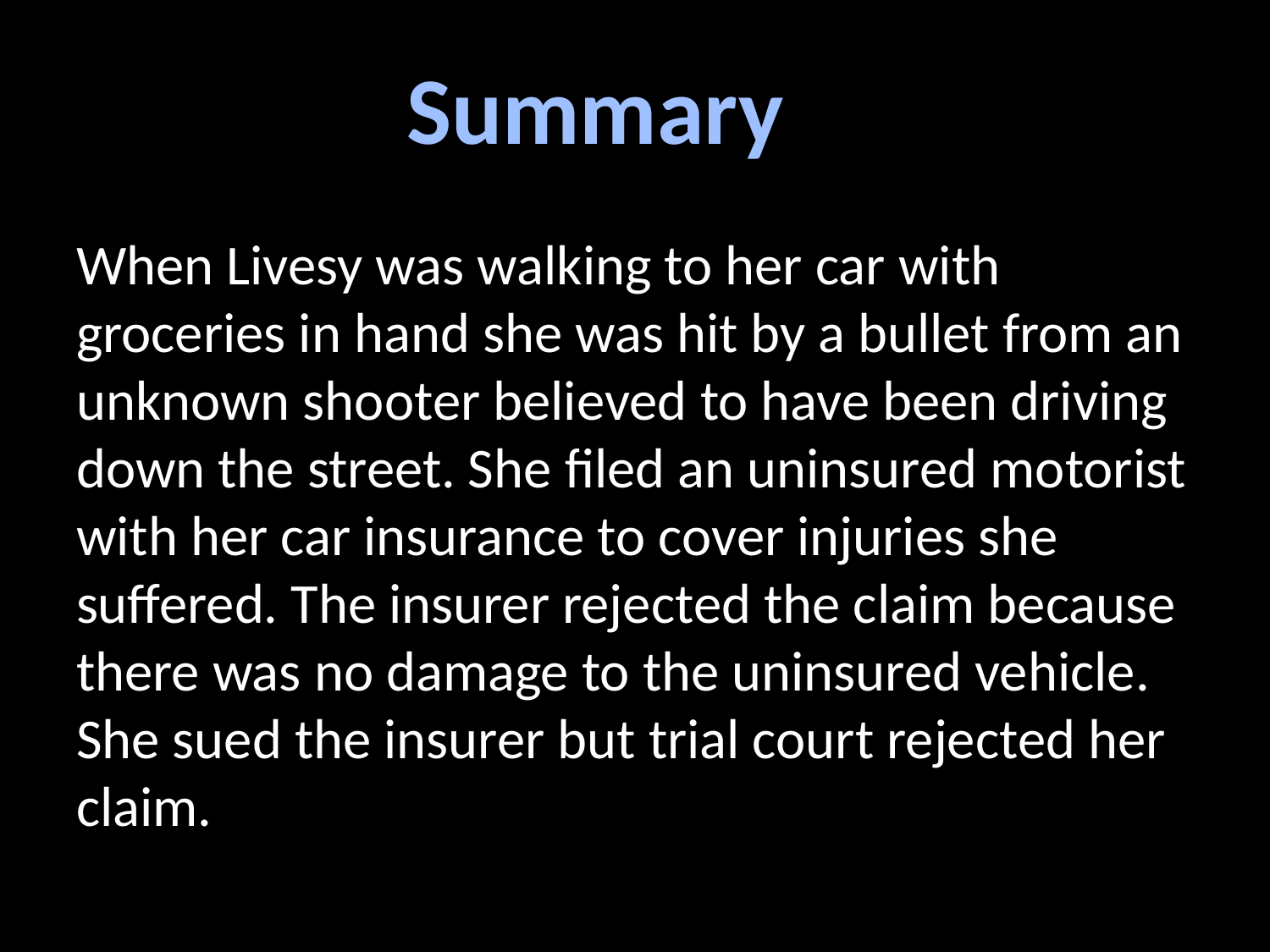

Summary
When Livesy was walking to her car with groceries in hand she was hit by a bullet from an unknown shooter believed to have been driving down the street. She filed an uninsured motorist with her car insurance to cover injuries she suffered. The insurer rejected the claim because there was no damage to the uninsured vehicle. She sued the insurer but trial court rejected her claim.